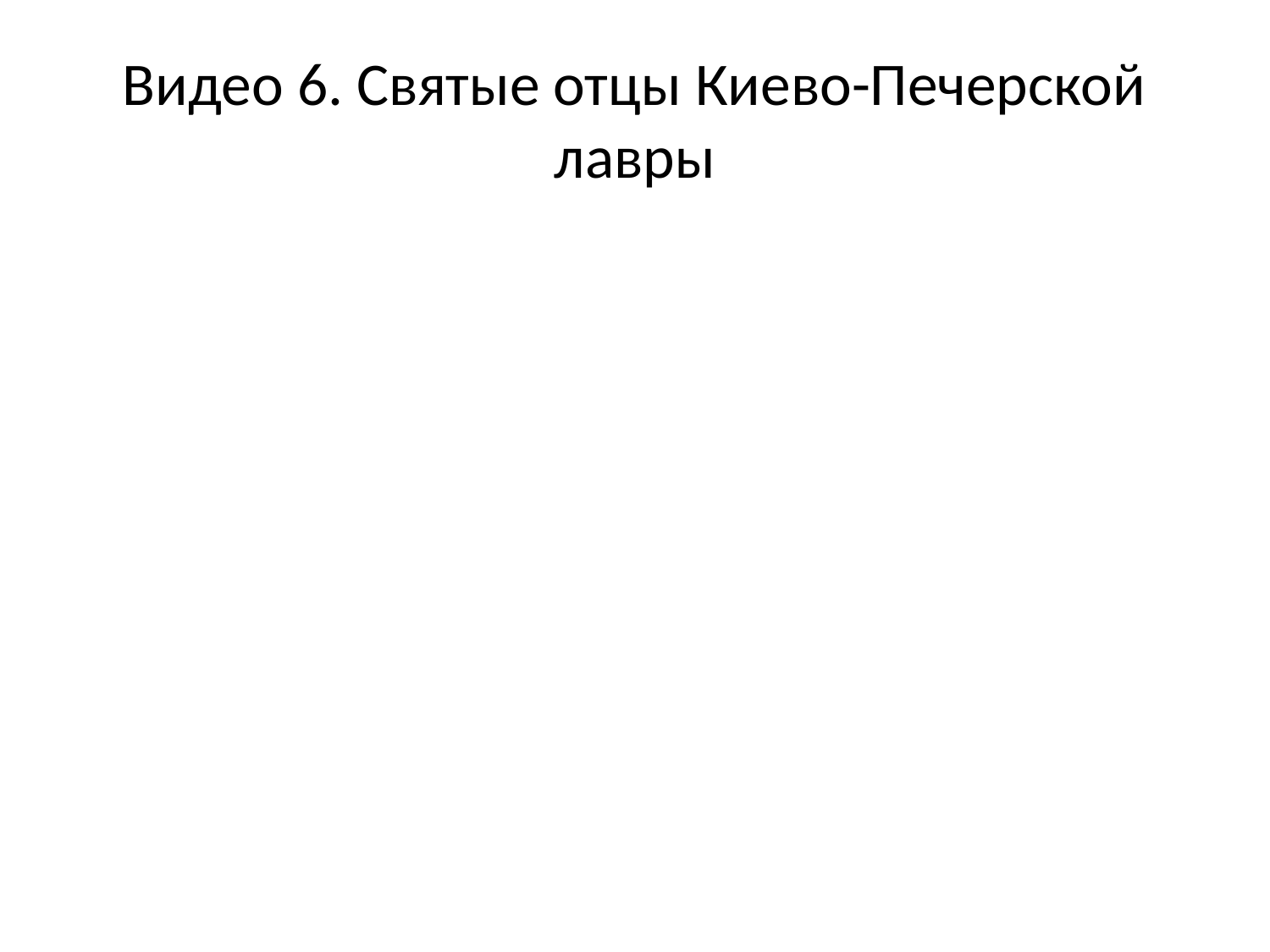

# Видео 6. Святые отцы Киево-Печерской лавры